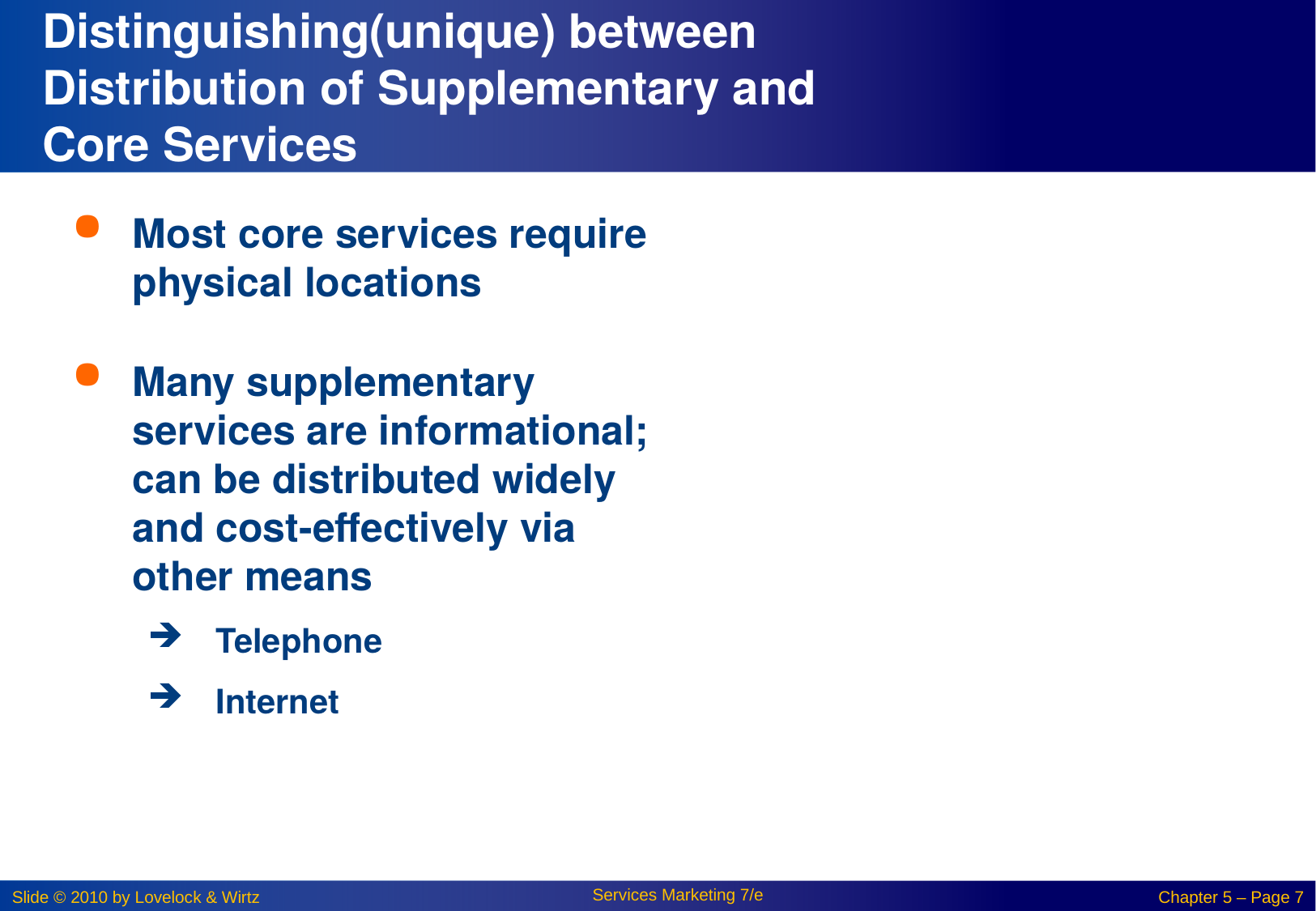

# Distinguishing(unique) between Distribution of Supplementary and Core Services
Most core services require physical locations
Many supplementary services are informational; can be distributed widely and cost-effectively via other means
Telephone
Internet